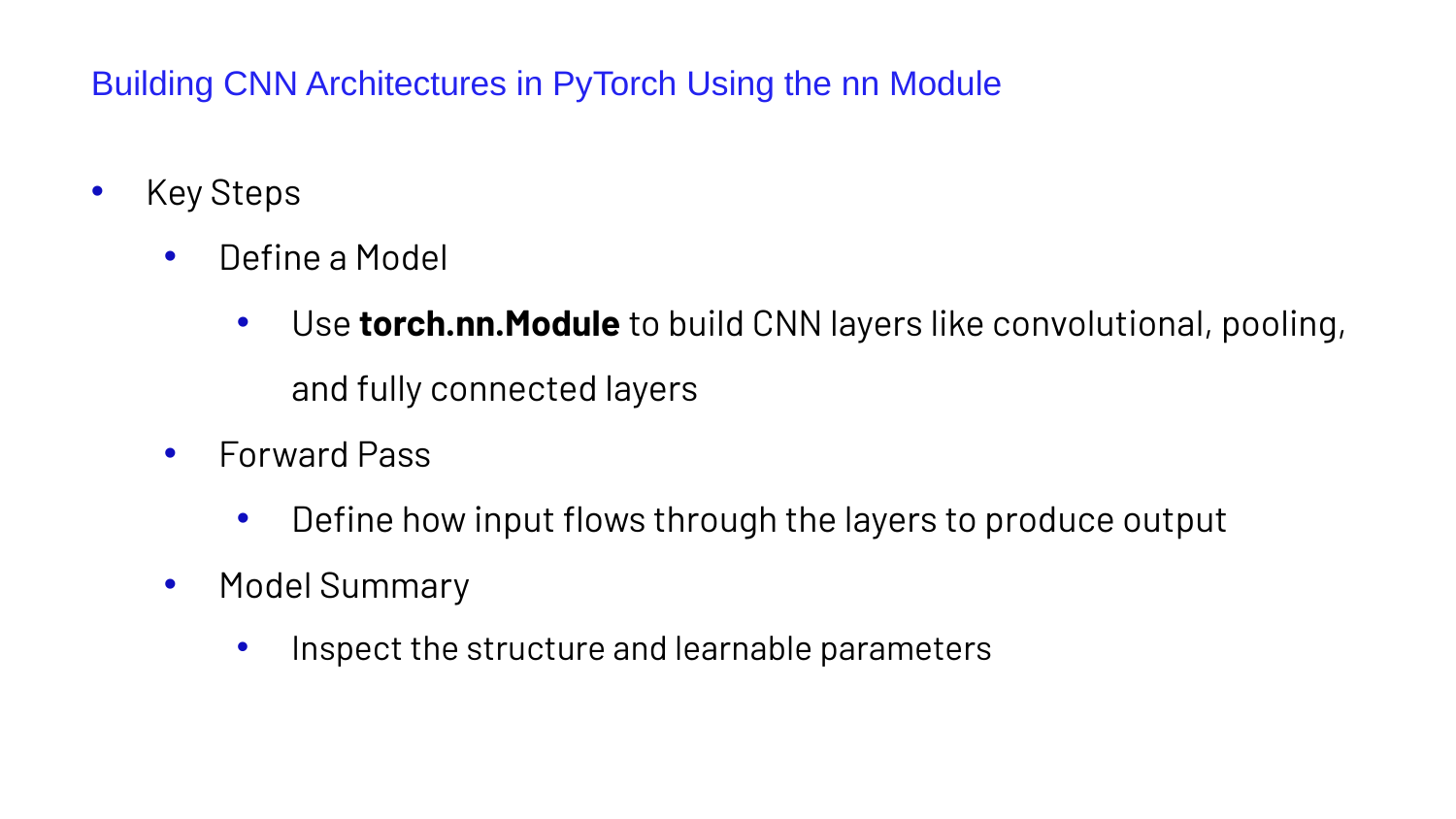

Building CNN Architectures in PyTorch Using the nn Module
Key Steps
Define a Model
Use torch.nn.Module to build CNN layers like convolutional, pooling, and fully connected layers
Forward Pass
Define how input flows through the layers to produce output
Model Summary
Inspect the structure and learnable parameters